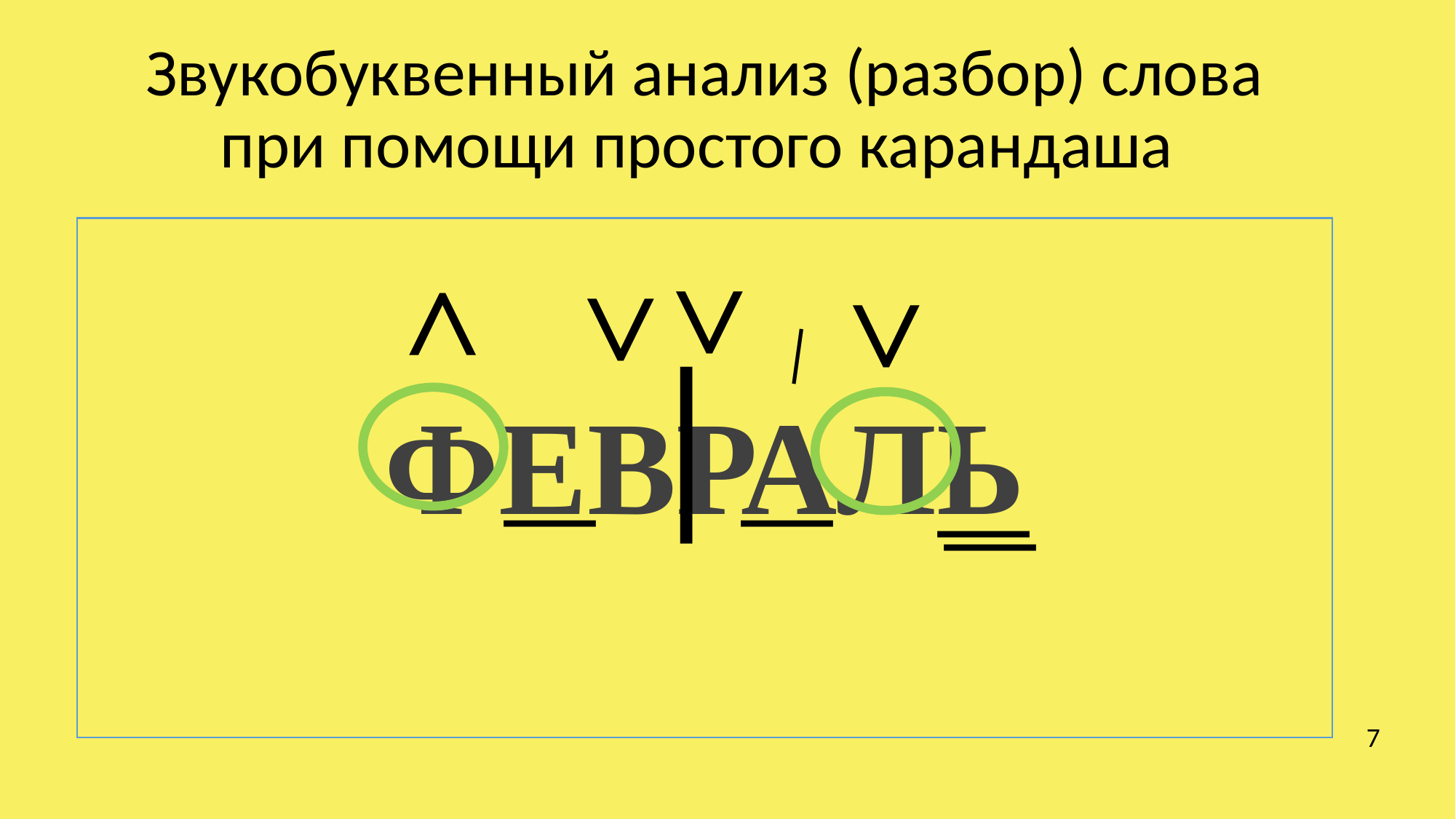

# Звукобуквенный анализ (разбор) слова при помощи простого карандаша

ФЕВРАЛЬ

>
>
>
>
—
—

—

—
—
—
7